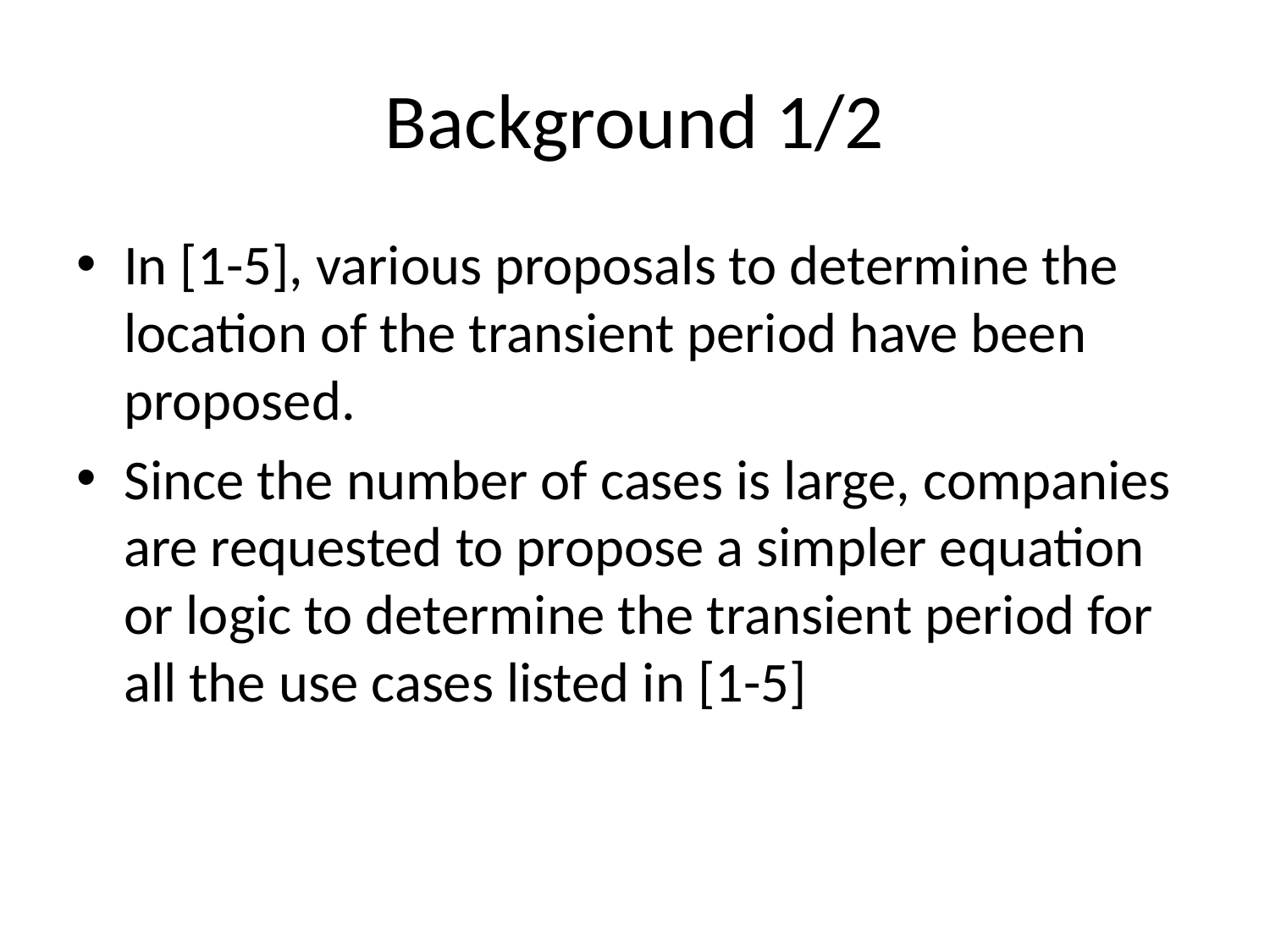

# Background 1/2
In [1-5], various proposals to determine the location of the transient period have been proposed.
Since the number of cases is large, companies are requested to propose a simpler equation or logic to determine the transient period for all the use cases listed in [1-5]